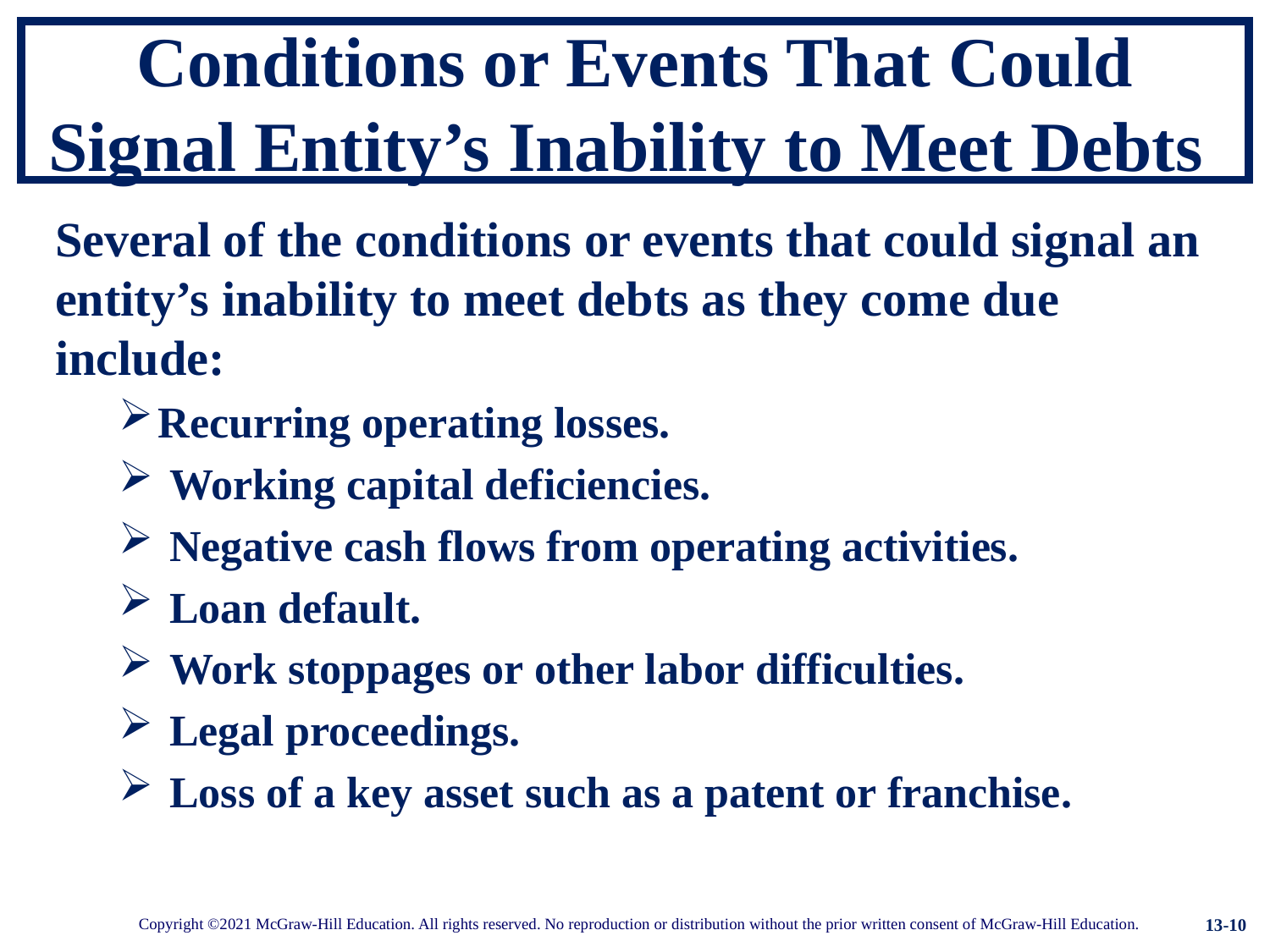

# Conditions or Events That Could Signal Entity’s Inability to Meet Debts
Several of the conditions or events that could signal an entity’s inability to meet debts as they come due include:
Recurring operating losses.
 Working capital deficiencies.
 Negative cash flows from operating activities.
 Loan default.
 Work stoppages or other labor difficulties.
 Legal proceedings.
 Loss of a key asset such as a patent or franchise.
13-10
Copyright ©2021 McGraw-Hill Education. All rights reserved. No reproduction or distribution without the prior written consent of McGraw-Hill Education.